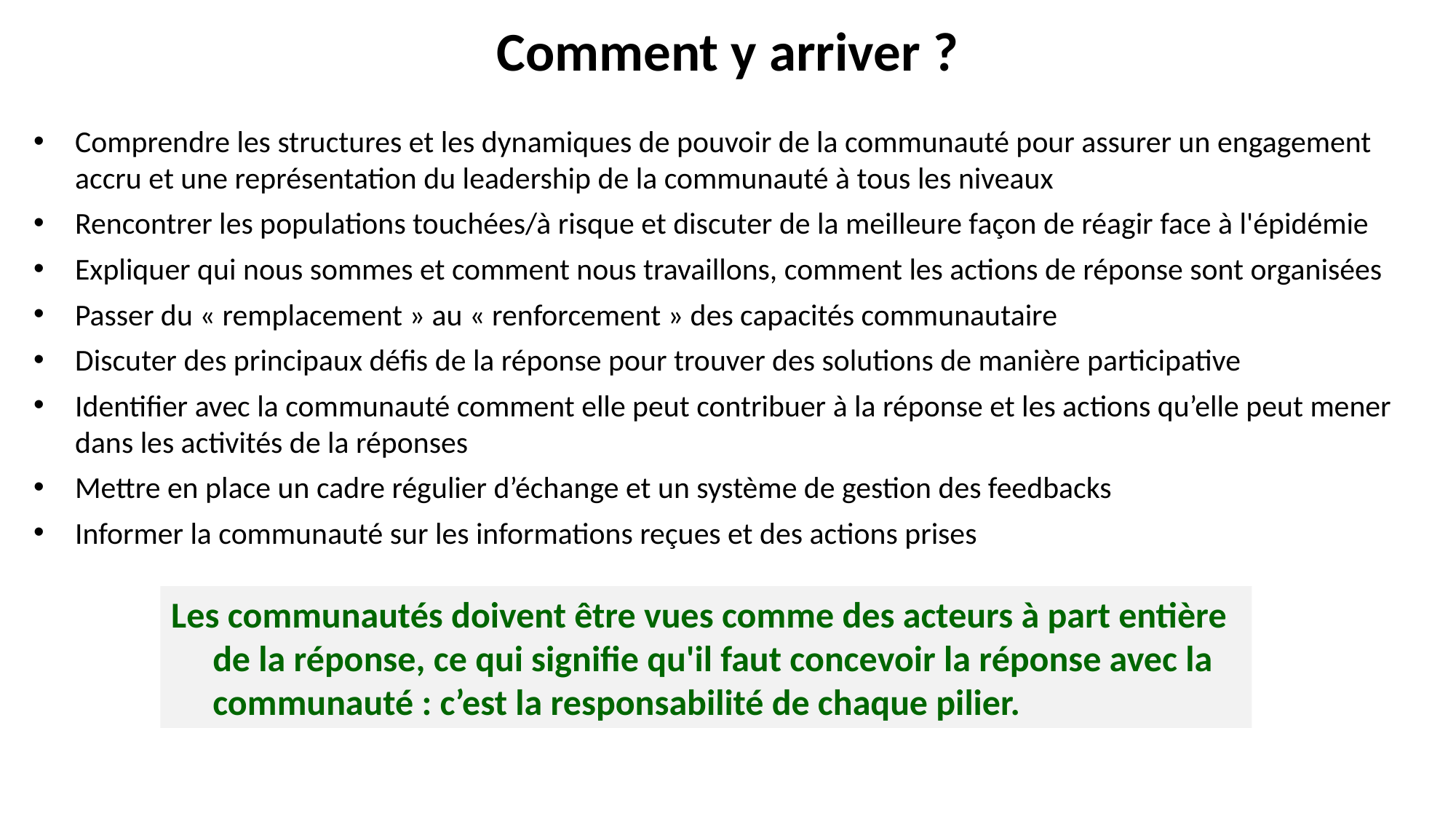

# Comment y arriver ?
Comprendre les structures et les dynamiques de pouvoir de la communauté pour assurer un engagement accru et une représentation du leadership de la communauté à tous les niveaux
Rencontrer les populations touchées/à risque et discuter de la meilleure façon de réagir face à l'épidémie
Expliquer qui nous sommes et comment nous travaillons, comment les actions de réponse sont organisées
Passer du « remplacement » au « renforcement » des capacités communautaire
Discuter des principaux défis de la réponse pour trouver des solutions de manière participative
Identifier avec la communauté comment elle peut contribuer à la réponse et les actions qu’elle peut mener dans les activités de la réponses
Mettre en place un cadre régulier d’échange et un système de gestion des feedbacks
Informer la communauté sur les informations reçues et des actions prises
Les communautés doivent être vues comme des acteurs à part entière
de la réponse, ce qui signifie qu'il faut concevoir la réponse avec la communauté : c’est la responsabilité de chaque pilier.